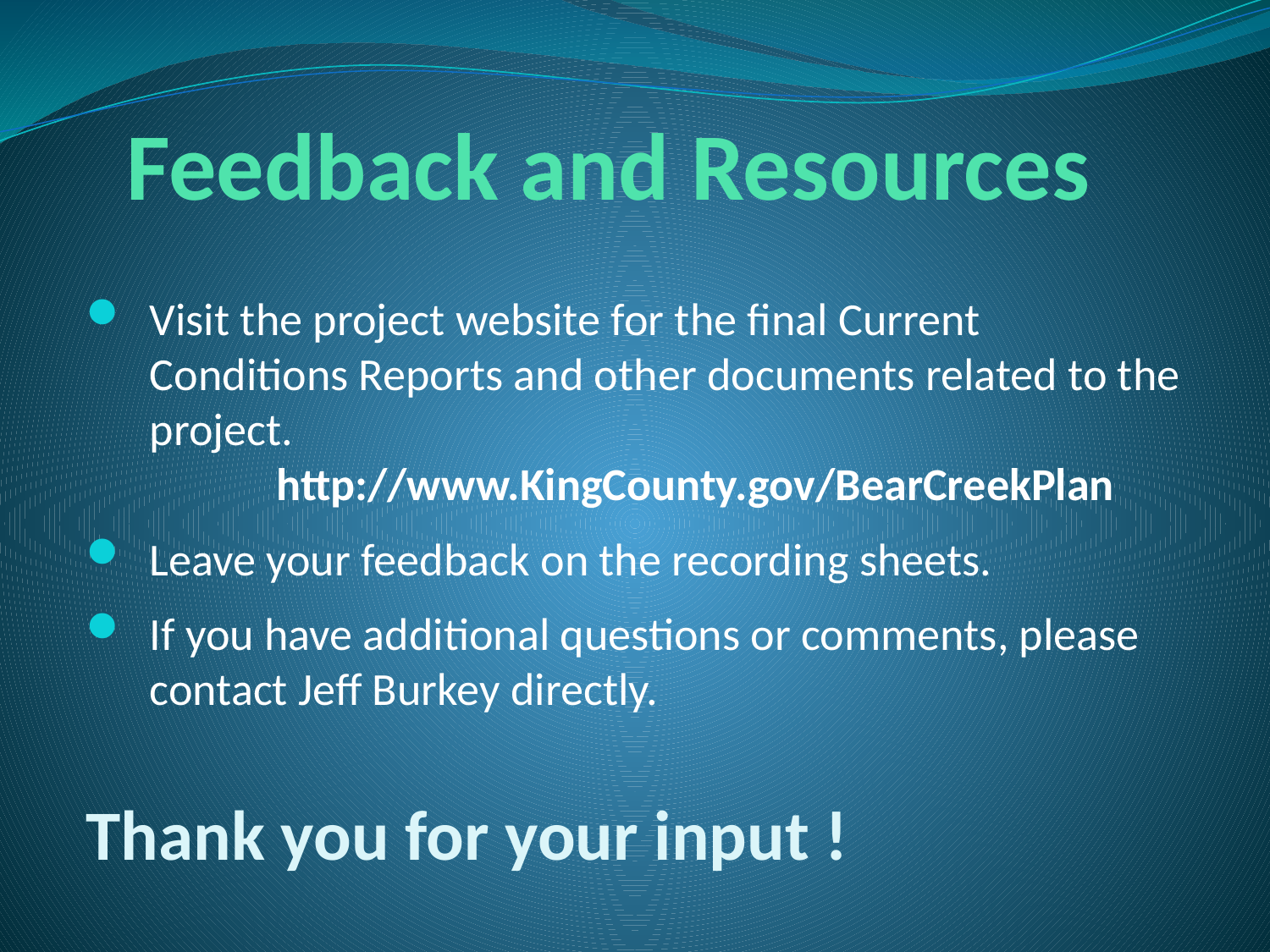

# Feedback and Resources
Visit the project website for the final Current Conditions Reports and other documents related to the project.
	http://www.KingCounty.gov/BearCreekPlan
Leave your feedback on the recording sheets.
If you have additional questions or comments, please contact Jeff Burkey directly.

Thank you for your input !